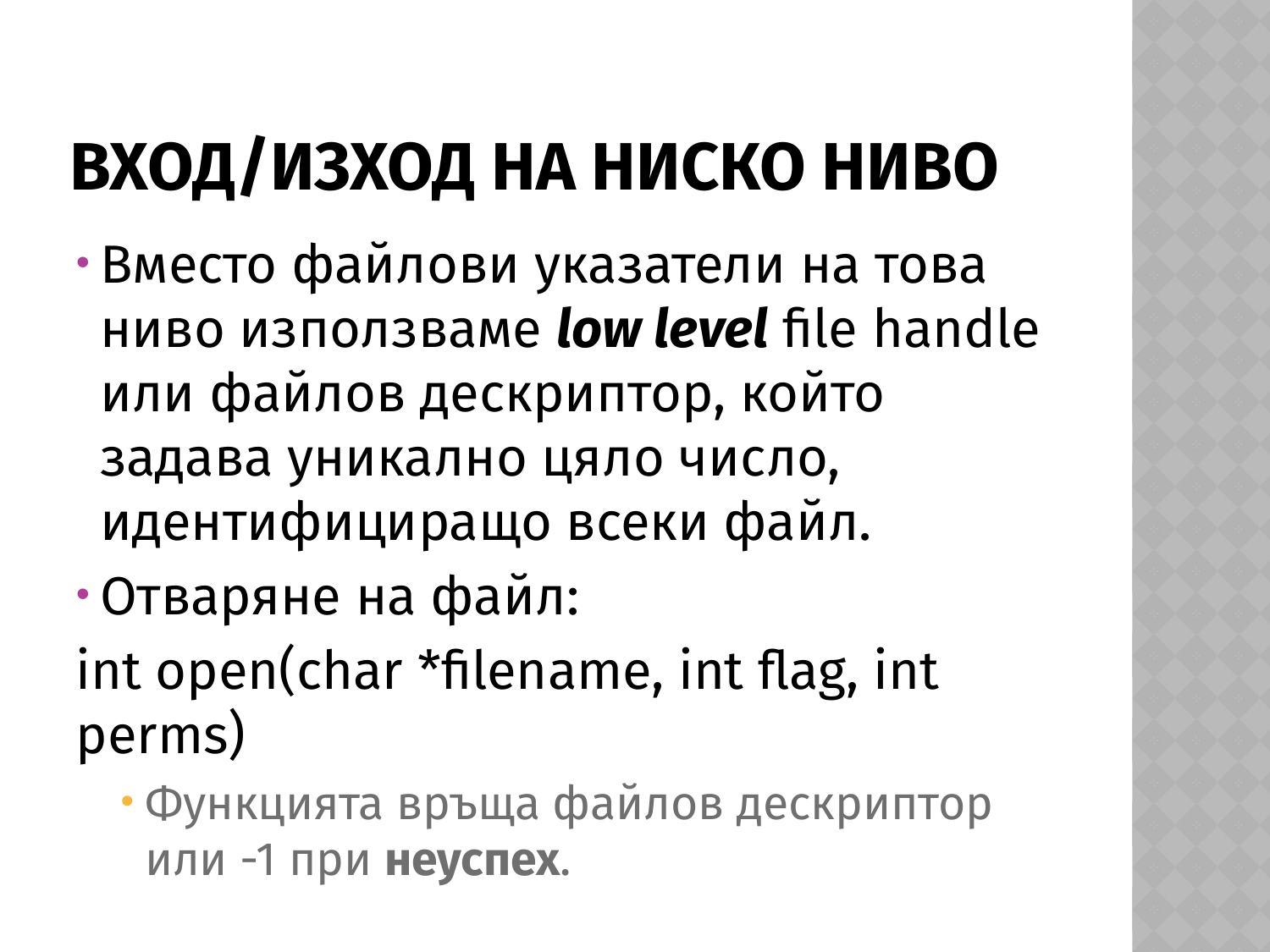

# Вход/изход на ниско ниво
Вместо файлови указатели на това ниво използваме low level file handle или файлов дескриптор, който задава уникално цяло число, идентифициращо всеки файл.
Отваряне на файл:
int open(char *filename, int flag, int perms)
Функцията връща файлов дескриптор или -1 при неуспех.

97
ПИК2 - Лекции
Д. Гоцева